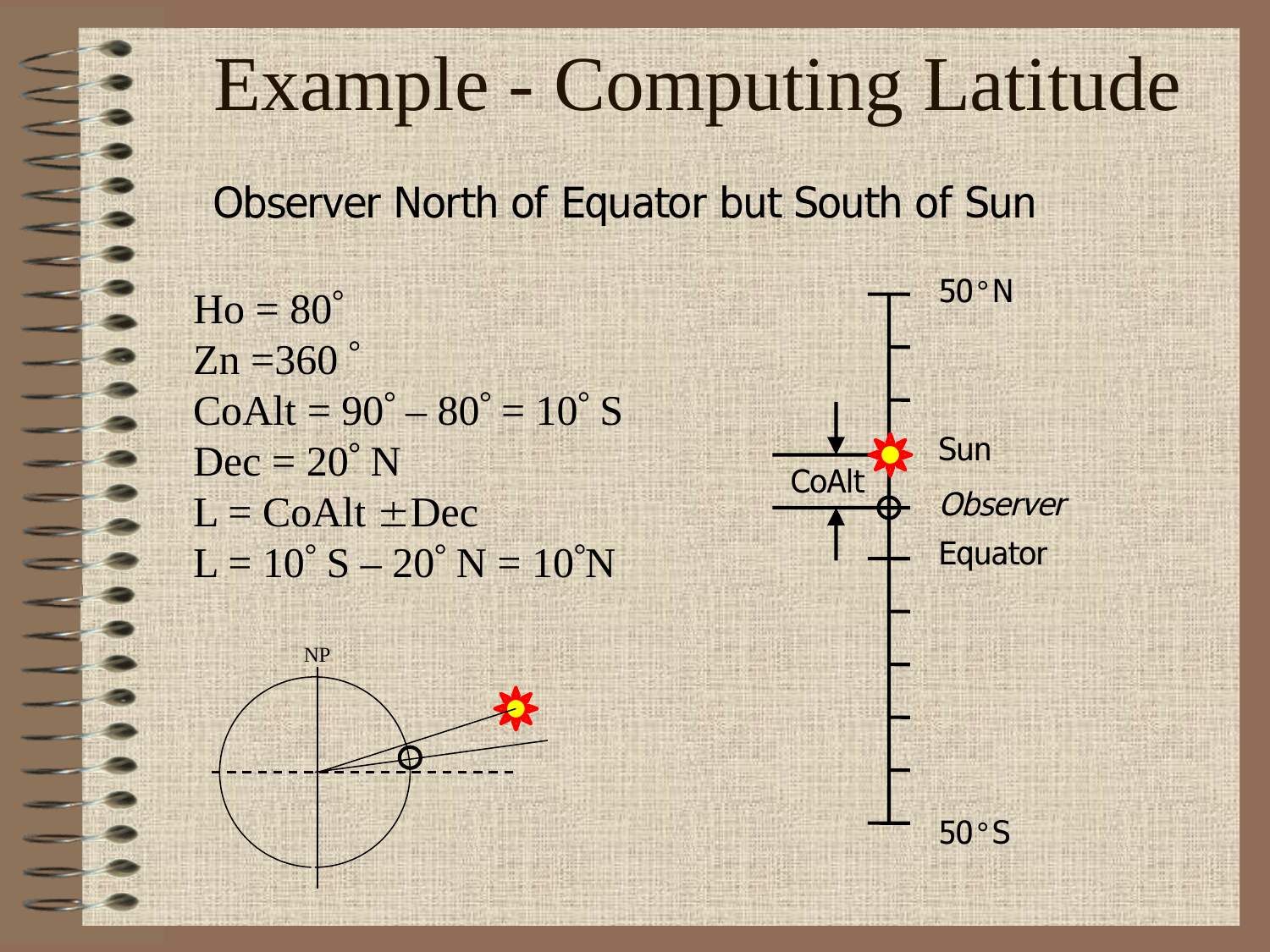

Example - Computing Latitude
Observer North of Equator but South of Sun
50°N
Ho = 80°
Zn =360 °
CoAlt = 90° – 80° = 10° S
Dec = 20° N
L = CoAlt ±Dec
L = 10° S – 20° N = 10°N

Sun

CoAlt

Observer

Equator

NP

50°S